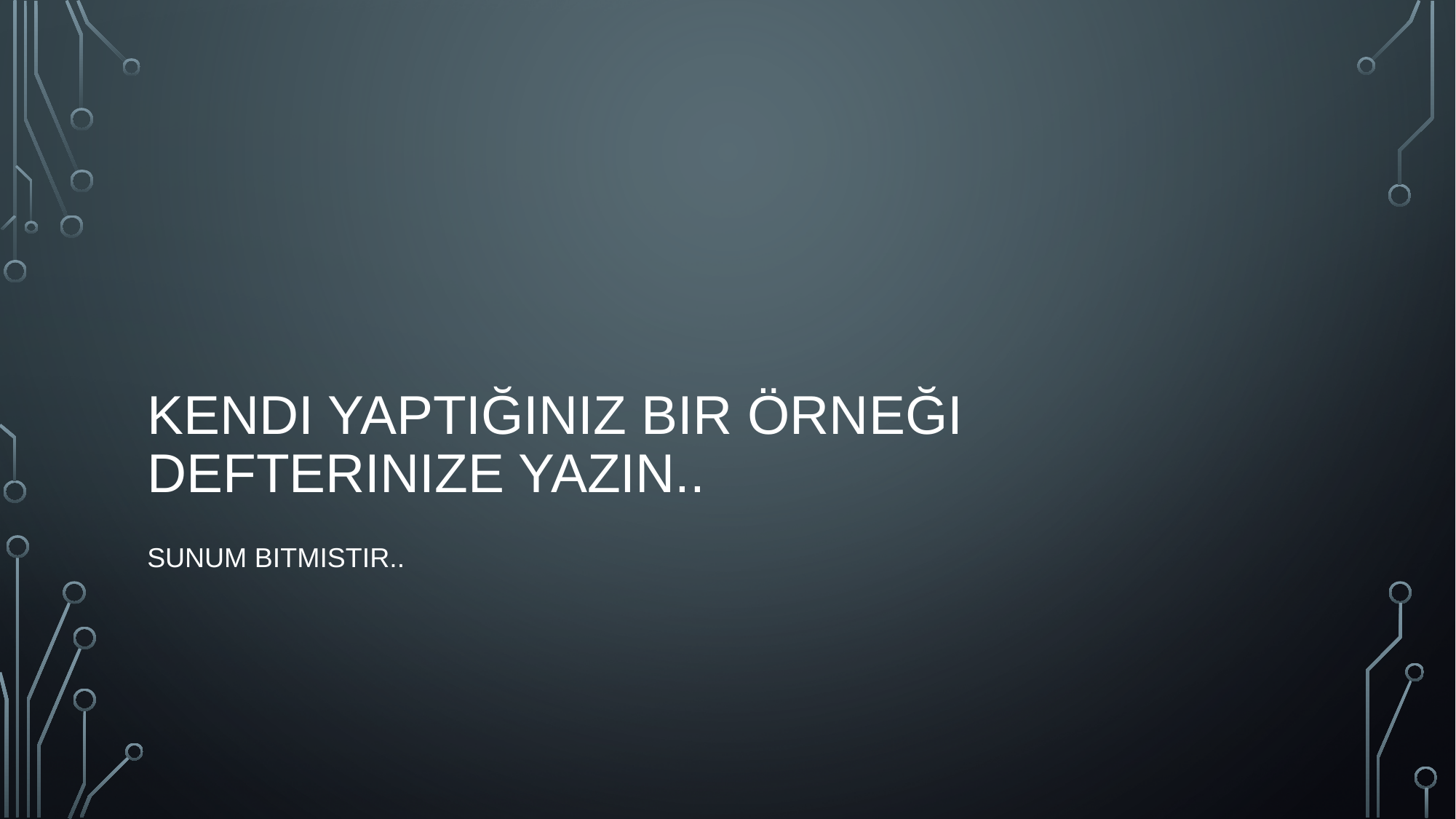

# Kendı yaptığınız Bır örneğı defterınıze yazın..
Sunum bıtmıstır..